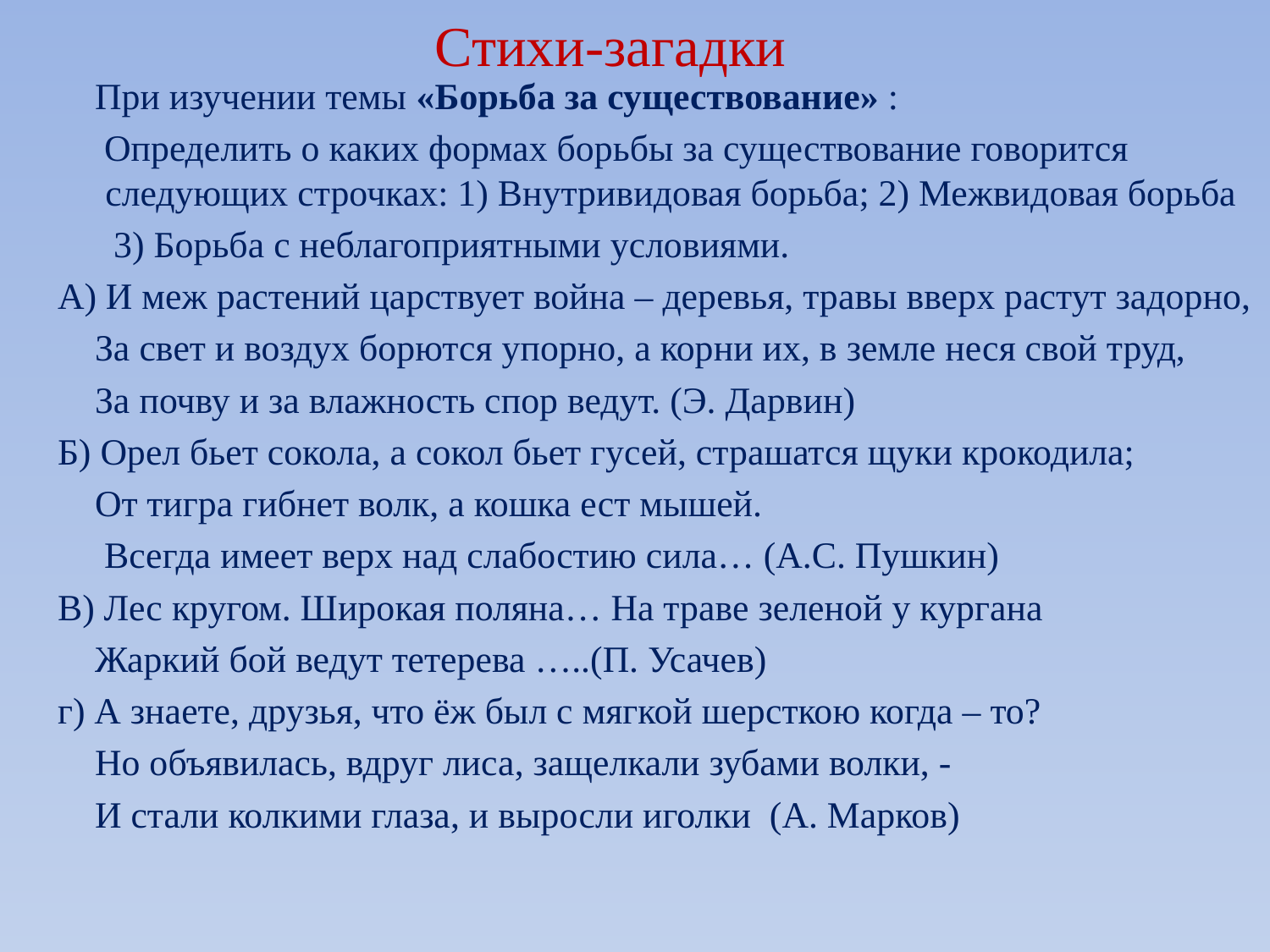

# Стихи-загадки
    При изучении темы «Борьба за существование» :
     Определить о каких формах борьбы за существование говорится следующих строчках: 1) Внутривидовая борьба; 2) Межвидовая борьба
      3) Борьба с неблагоприятными условиями.
А) И меж растений царствует война – деревья, травы вверх растут задорно,
    За свет и воздух борются упорно, а корни их, в земле неся свой труд,
    За почву и за влажность спор ведут. (Э. Дарвин)
Б) Орел бьет сокола, а сокол бьет гусей, страшатся щуки крокодила;
    От тигра гибнет волк, а кошка ест мышей.
     Всегда имеет верх над слабостию сила… (А.С. Пушкин)
В) Лес кругом. Широкая поляна… На траве зеленой у кургана
    Жаркий бой ведут тетерева …..(П. Усачев)
г) А знаете, друзья, что ёж был с мягкой шерсткою когда – то?
    Но объявилась, вдруг лиса, защелкали зубами волки, -
    И стали колкими глаза, и выросли иголки  (А. Марков)